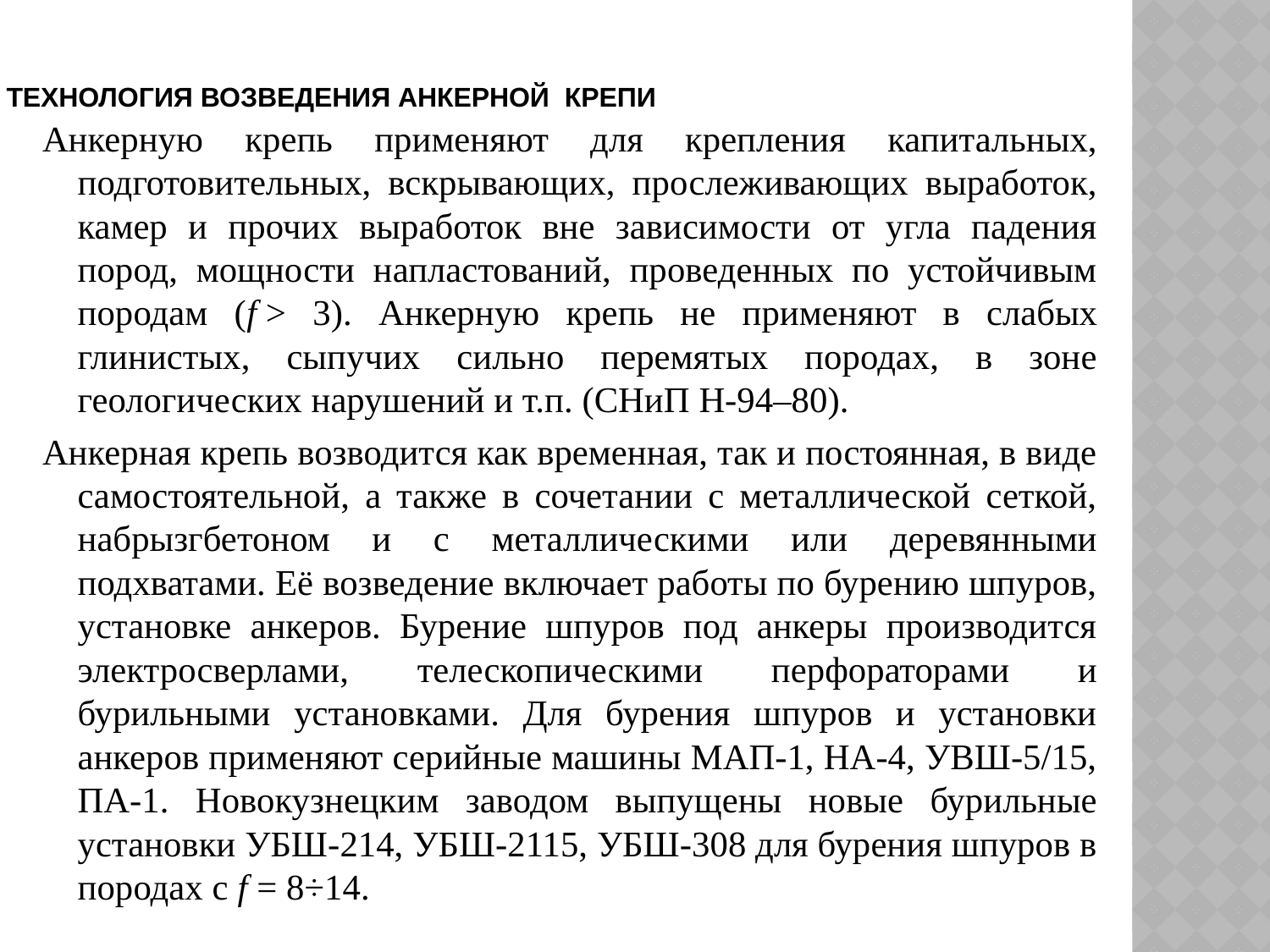

# Технология возведения анкерной  крепи
Анкерную крепь применяют для крепления капитальных, подготовительных, вскрывающих, прослеживающих выработок, камер и прочих выработок вне зависимости от угла падения пород, мощности напластований, проведенных по устойчивым породам (f > 3). Анкерную крепь не применяют в слабых глинистых, сыпучих сильно перемятых породах, в зоне геологических нарушений и т.п. (СНиП Н-94–80).
Анкерная крепь возводится как временная, так и постоянная, в виде самостоятельной, а также в сочетании с металлической сеткой, набрызгбетоном и с металлическими или деревянными подхватами. Её возведение включает работы по бурению шпуров, установке анкеров. Бурение шпуров под анкеры производится электросверлами, телескопическими перфораторами и бурильными установками. Для бурения шпуров и установки анкеров применяют серийные машины МАП-1, НА-4, УВШ-5/15, ПА-1. Новокузнецким заводом выпущены новые бурильные установки УБШ-214, УБШ-2115, УБШ-308 для бурения шпуров в породах с f = 8÷14.